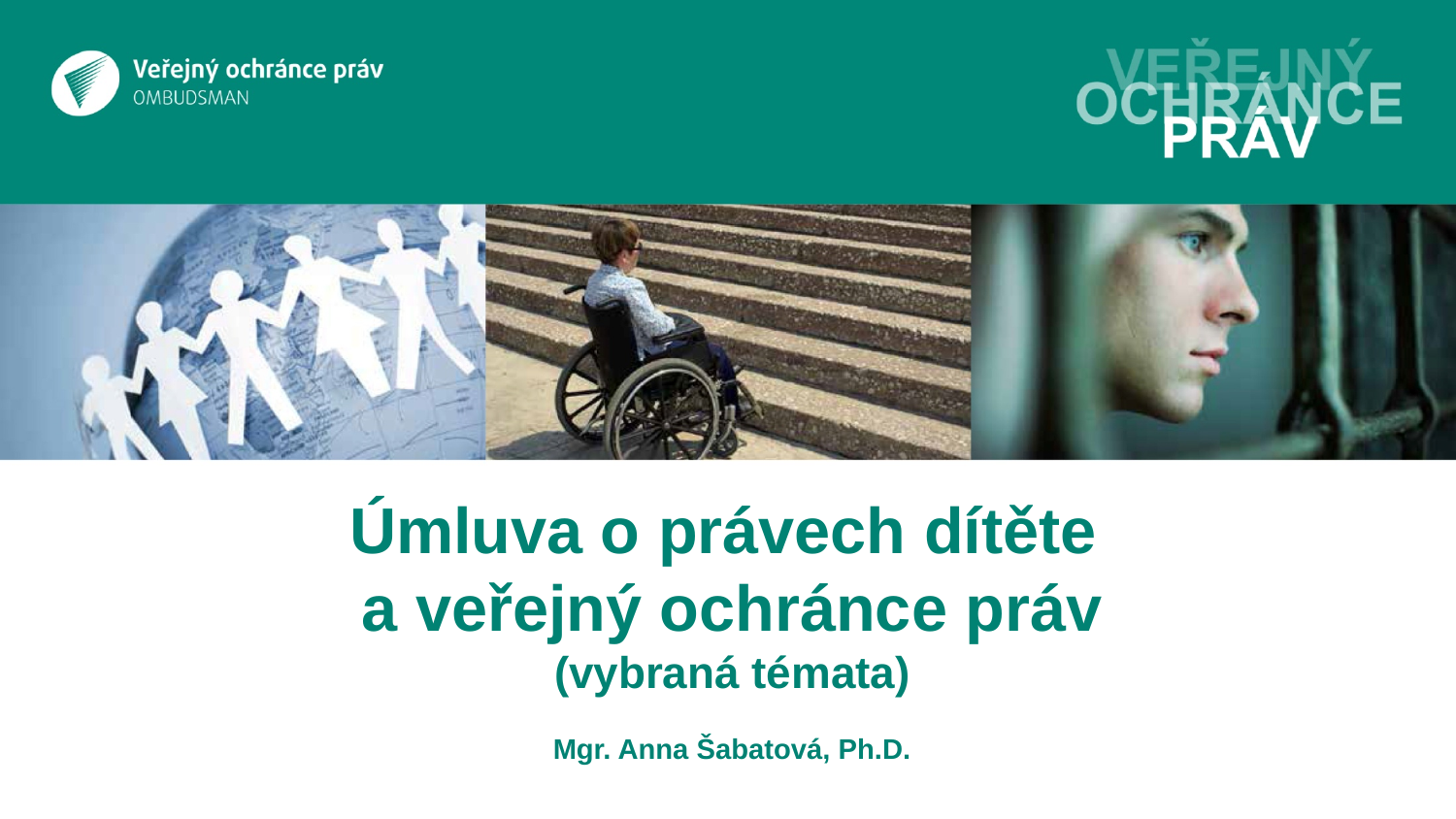

# Úmluva o právech dítěte a veřejný ochránce práv (vybraná témata) Mgr. Anna Šabatová, Ph.D.